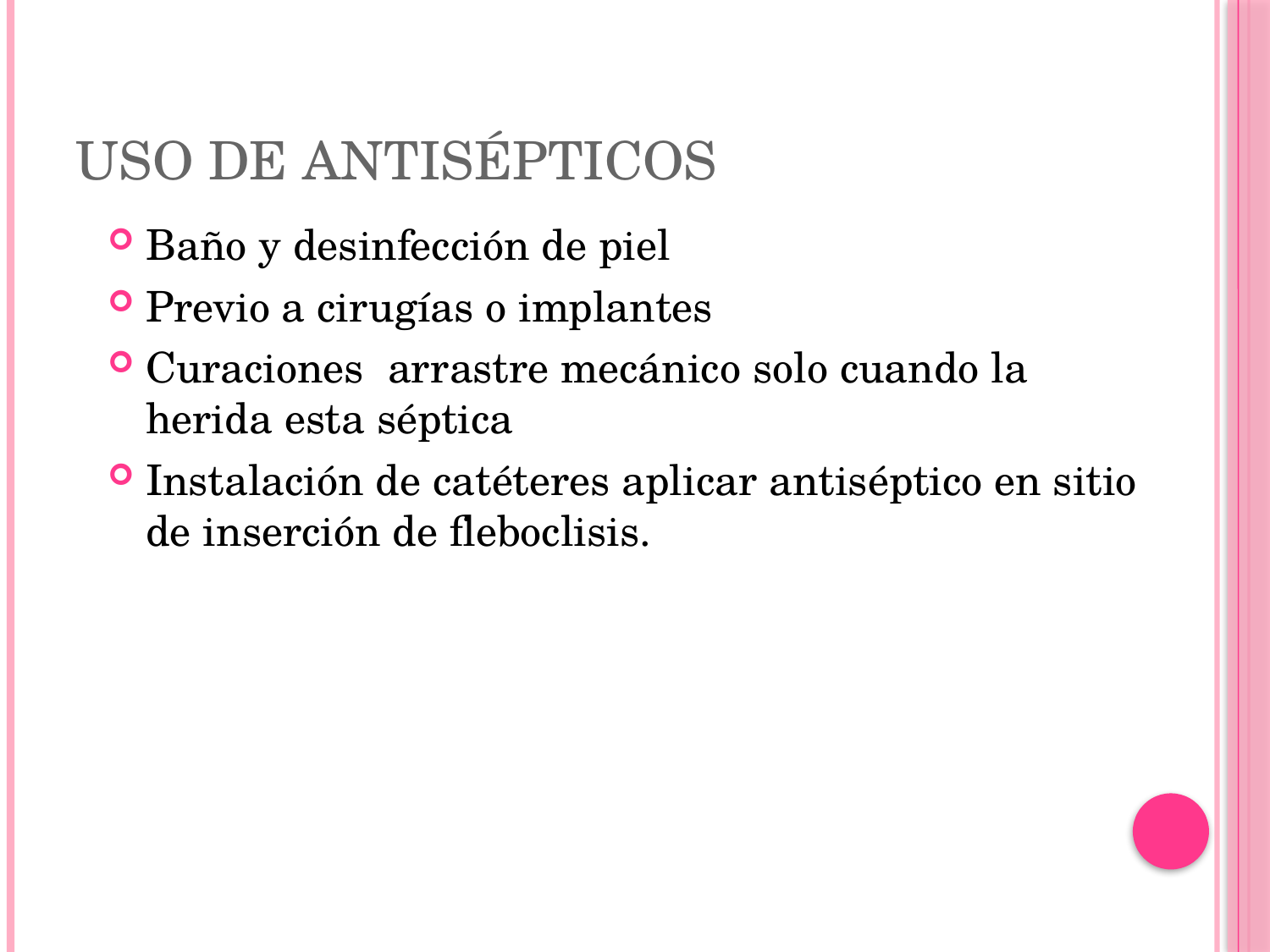

# Uso de antisépticos
Baño y desinfección de piel
Previo a cirugías o implantes
Curaciones  arrastre mecánico solo cuando la herida esta séptica
Instalación de catéteres aplicar antiséptico en sitio de inserción de fleboclisis.